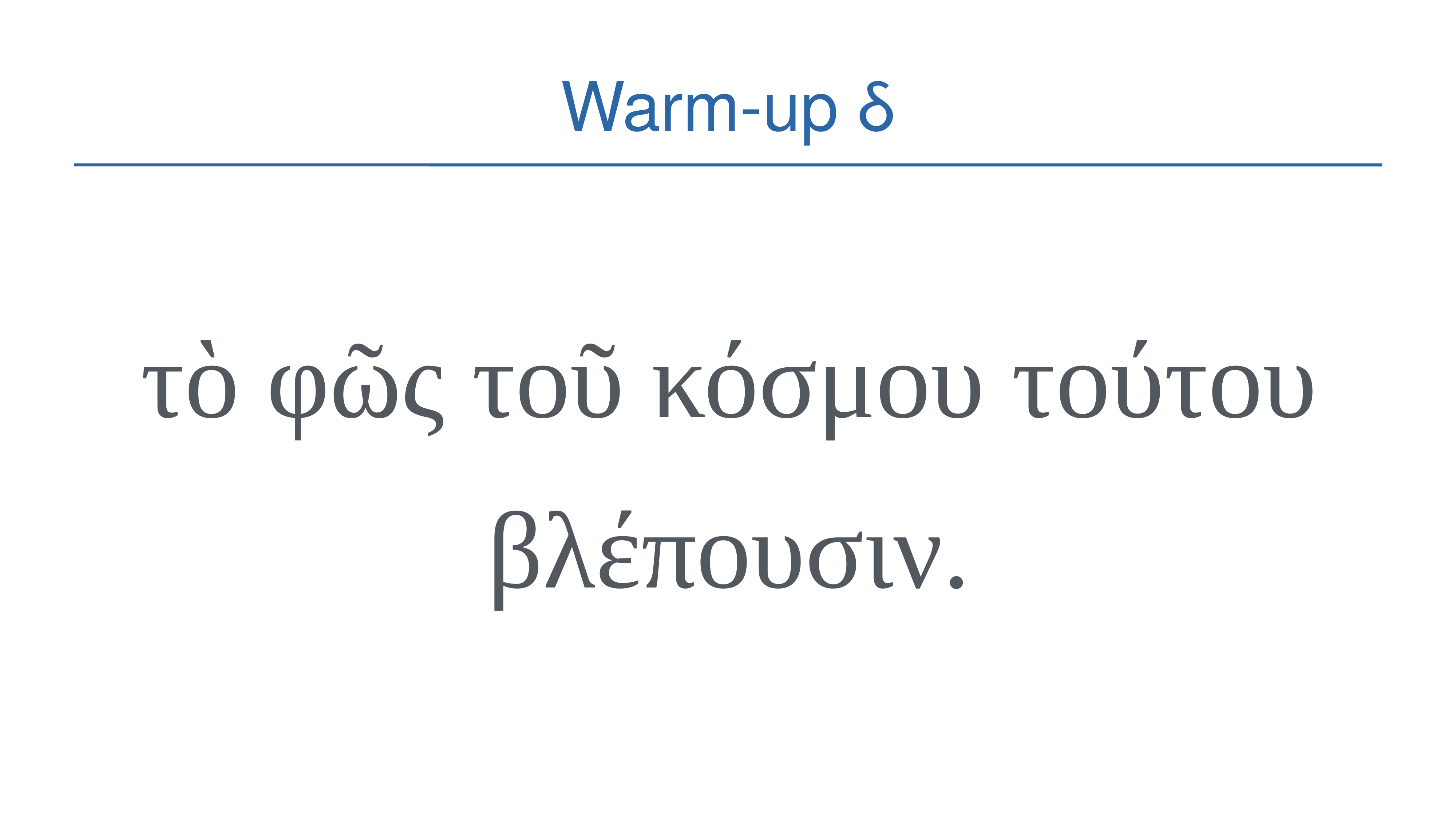

# Warm-up δ
τὸ φῶς τοῦ κόσμου τούτου βλέπουσιν.